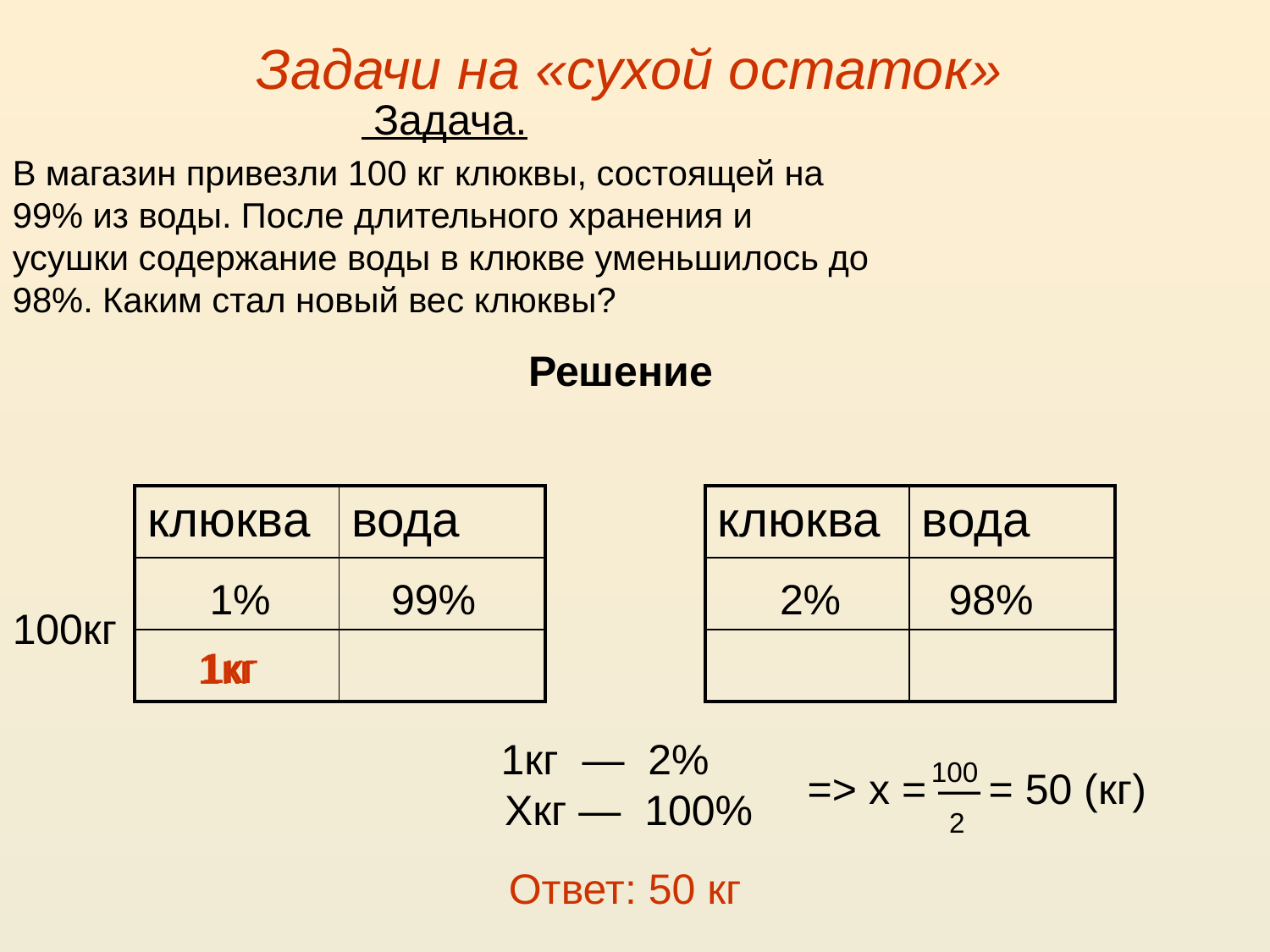

Задачи на «сухой остаток»
 Задача.
В магазин привезли 100 кг клюквы, состоящей на 99% из воды. После длительного хранения и усушки содержание воды в клюкве уменьшилось до 98%. Каким стал новый вес клюквы?
Решение
| клюква | вода |
| --- | --- |
|  |  |
|  |  |
| клюква | вода |
| --- | --- |
|  |  |
|  |  |
1%
99%
2%
98%
100кг
1кг
1кг
1кг  —  2%
    Xкг —  100%
100
=> х = — = 50 (кг)
2
Ответ: 50 кг